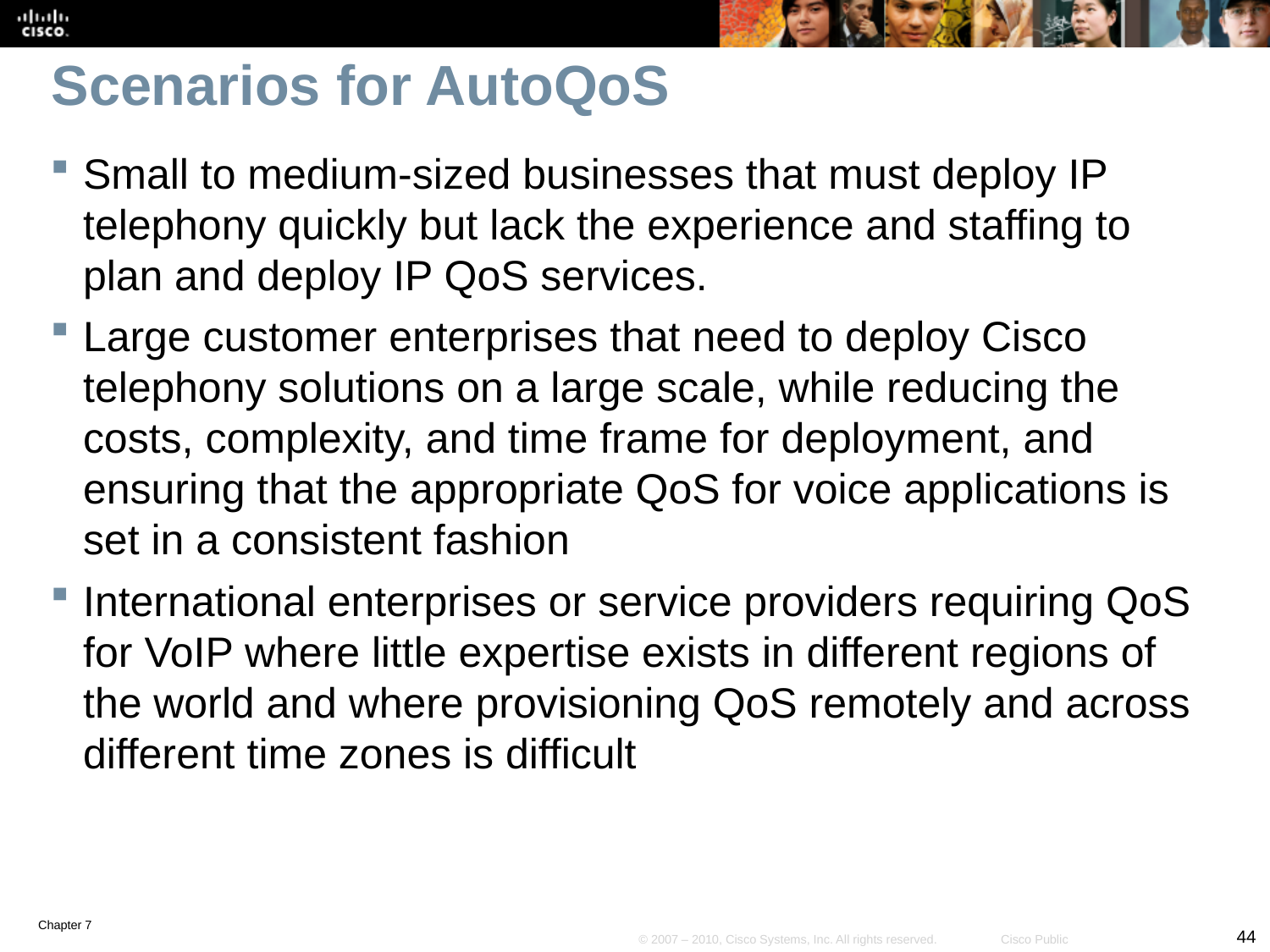

# Scenarios for AutoQoS
Small to medium-sized businesses that must deploy IP telephony quickly but lack the experience and staffing to plan and deploy IP QoS services.
Large customer enterprises that need to deploy Cisco telephony solutions on a large scale, while reducing the costs, complexity, and time frame for deployment, and ensuring that the appropriate QoS for voice applications is set in a consistent fashion
International enterprises or service providers requiring QoS for VoIP where little expertise exists in different regions of the world and where provisioning QoS remotely and across different time zones is difficult